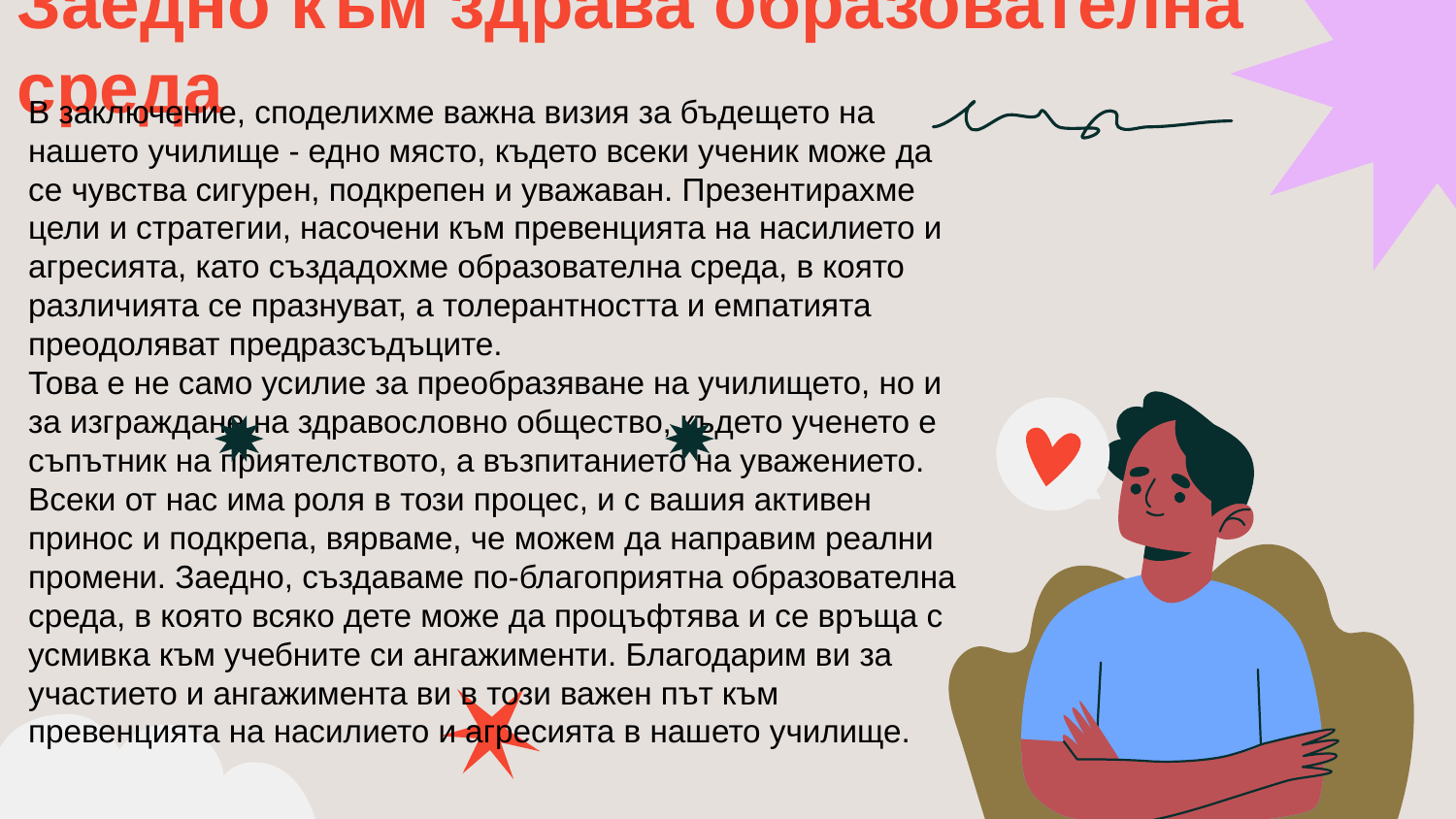

# Заедно към здрава образователна среда
В заключение, споделихме важна визия за бъдещето на нашето училище - едно място, където всеки ученик може да се чувства сигурен, подкрепен и уважаван. Презентирахме цели и стратегии, насочени към превенцията на насилието и агресията, като създадохме образователна среда, в която различията се празнуват, а толерантността и емпатията преодоляват предразсъдъците.
Това е не само усилие за преобразяване на училището, но и за изграждане на здравословно общество, където ученето е съпътник на приятелството, а възпитанието на уважението. Всеки от нас има роля в този процес, и с вашия активен принос и подкрепа, вярваме, че можем да направим реални промени. Заедно, създаваме по-благоприятна образователна среда, в която всяко дете може да процъфтява и се връща с усмивка към учебните си ангажименти. Благодарим ви за участието и ангажимента ви в този важен път към превенцията на насилието и агресията в нашето училище.